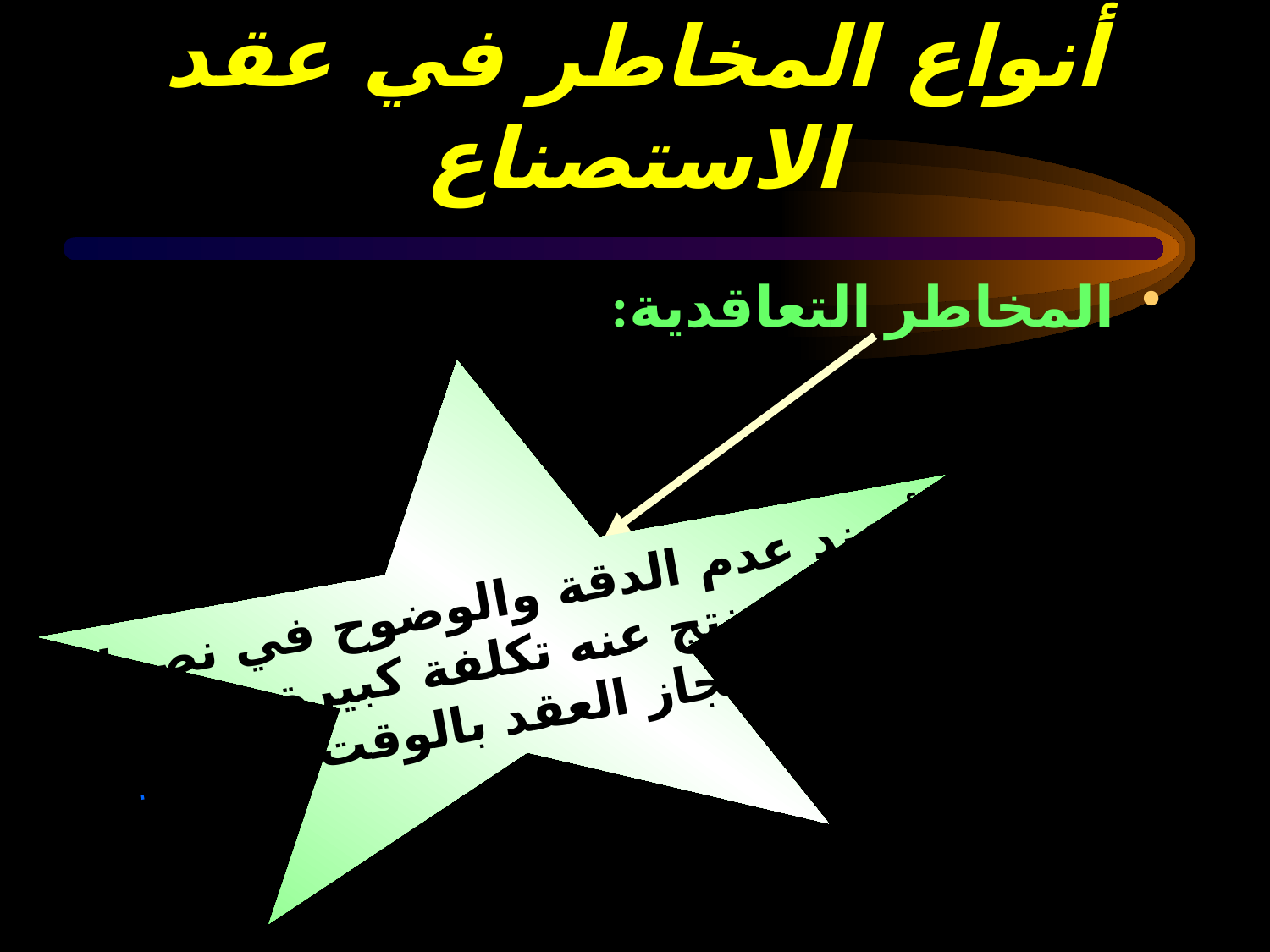

# أنواع المخاطر في عقد الاستصناع
المخاطر التعاقدية:

وتنشأ عند عدم الدقة والوضوح في نص العقد ،
الأمر الذي ينتج عنه تكلفة كبيرة في التنفيذ
 وفي إنجاز العقد بالوقت المحدد.